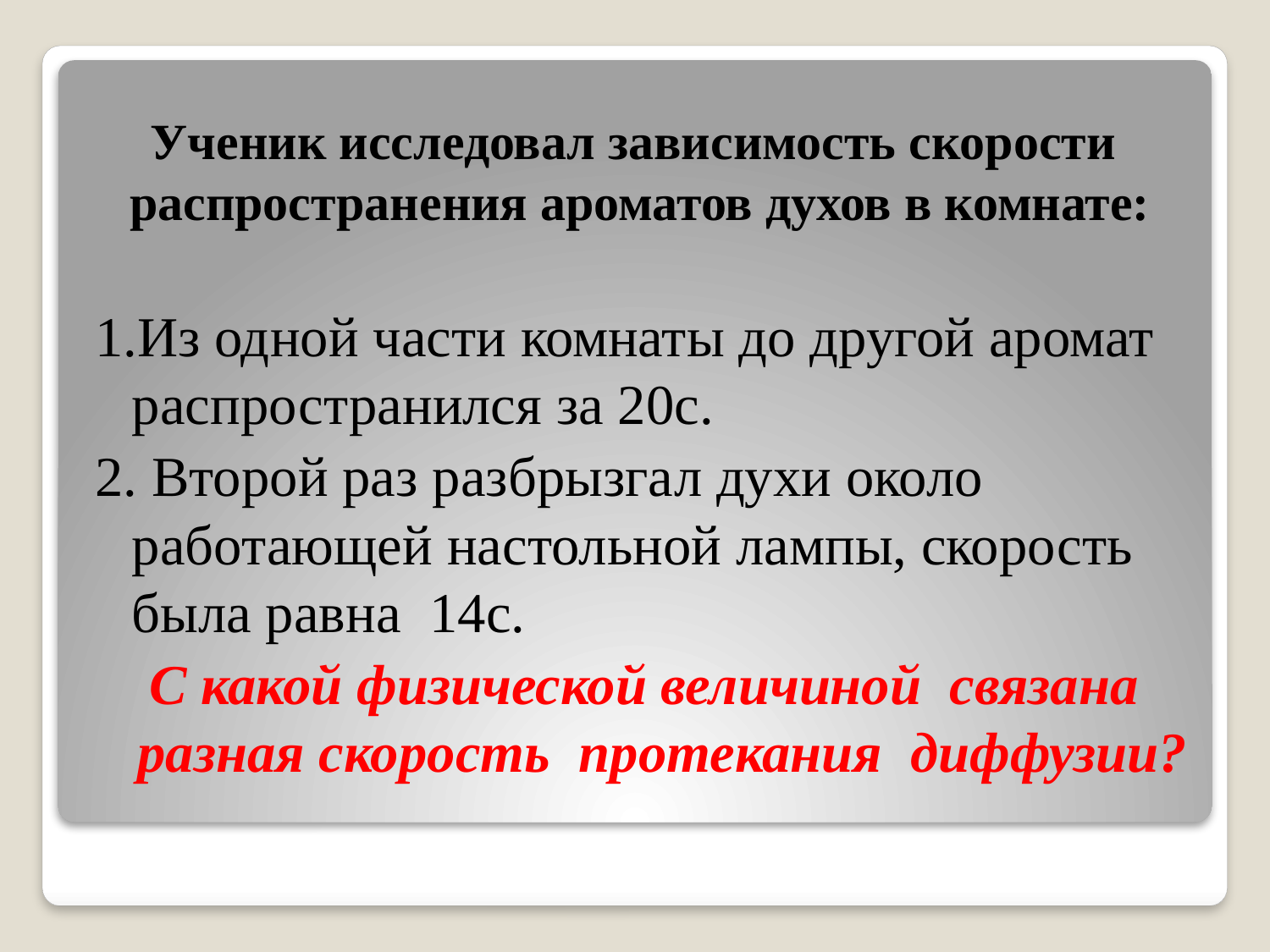

# Ученик исследовал зависимость скорости  распространения ароматов духов в комнате:
1.Из одной части комнаты до другой аромат распространился за 20с.
2. Второй раз разбрызгал духи около работающей настольной лампы, скорость была равна  14с.
С какой физической величиной  связана разная скорость  протекания  диффузии?